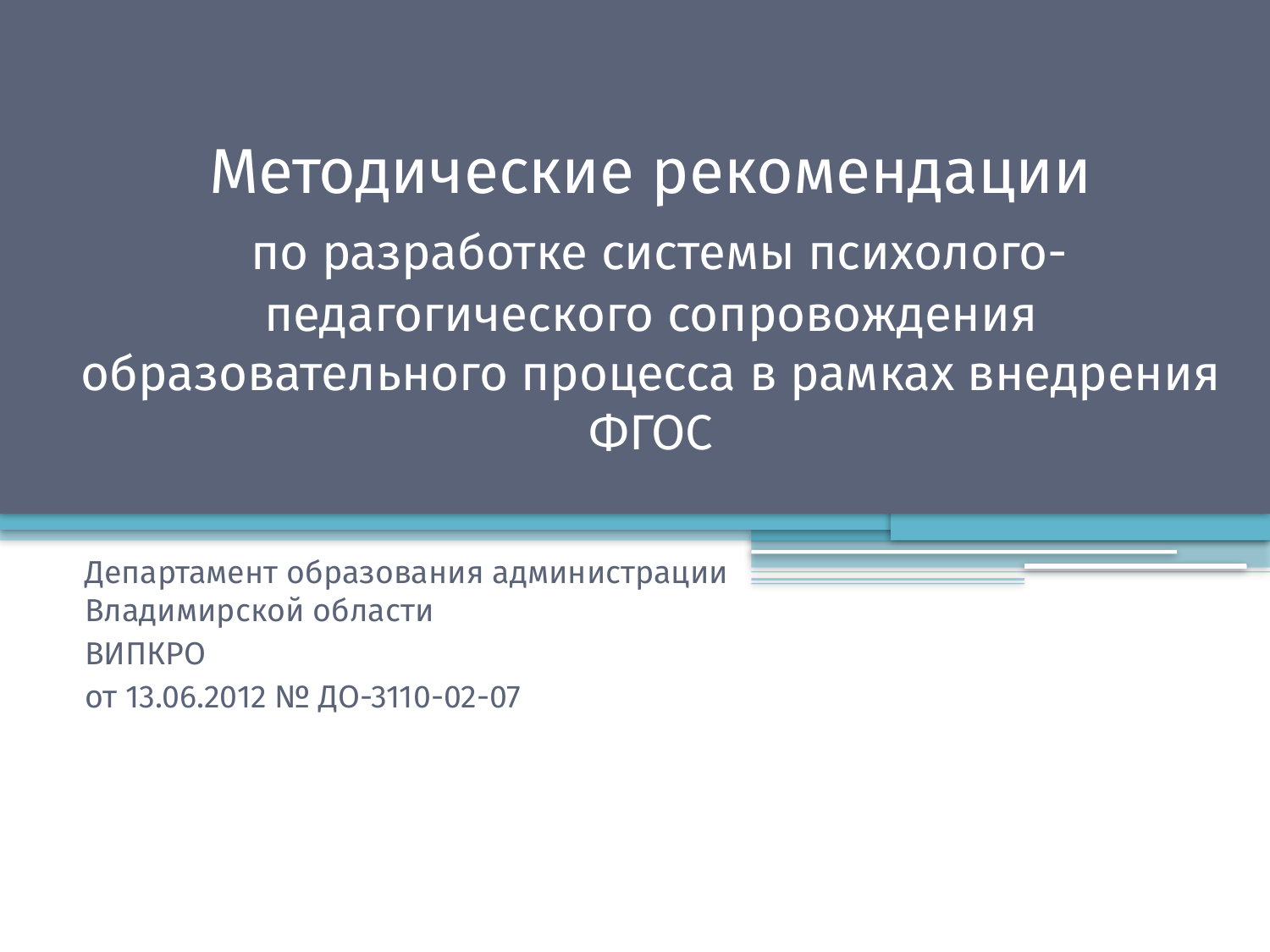

# Методические рекомендации по разработке системы психолого-педагогического сопровождения образовательного процесса в рамках внедрения ФГОС
Департамент образования администрации Владимирской области
ВИПКРО
от 13.06.2012 № ДО-3110-02-07